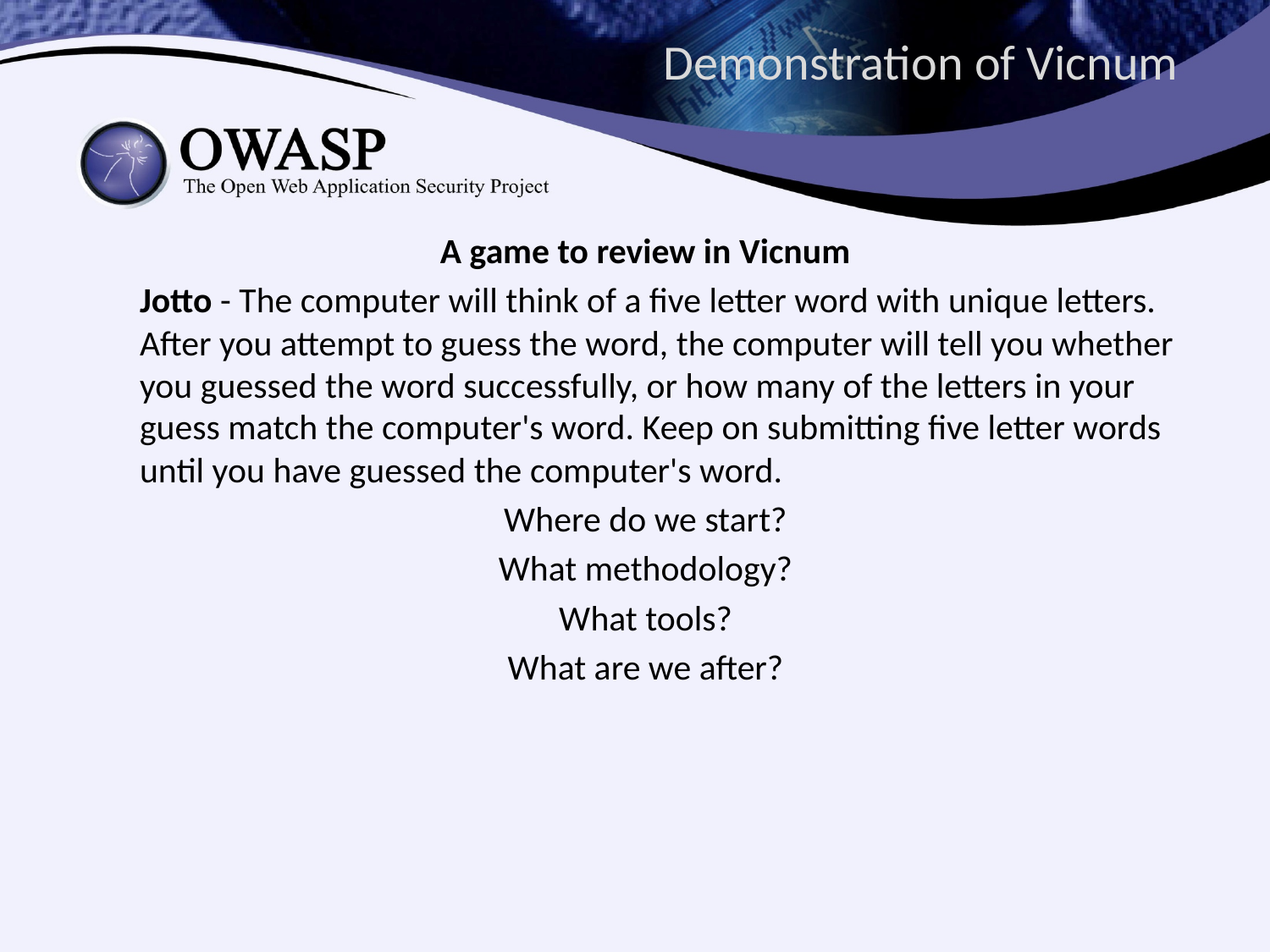

# Demonstration of Vicnum
A game to review in Vicnum
Jotto - The computer will think of a five letter word with unique letters. After you attempt to guess the word, the computer will tell you whether you guessed the word successfully, or how many of the letters in your guess match the computer's word. Keep on submitting five letter words until you have guessed the computer's word.
Where do we start?
What methodology?
What tools?
What are we after?